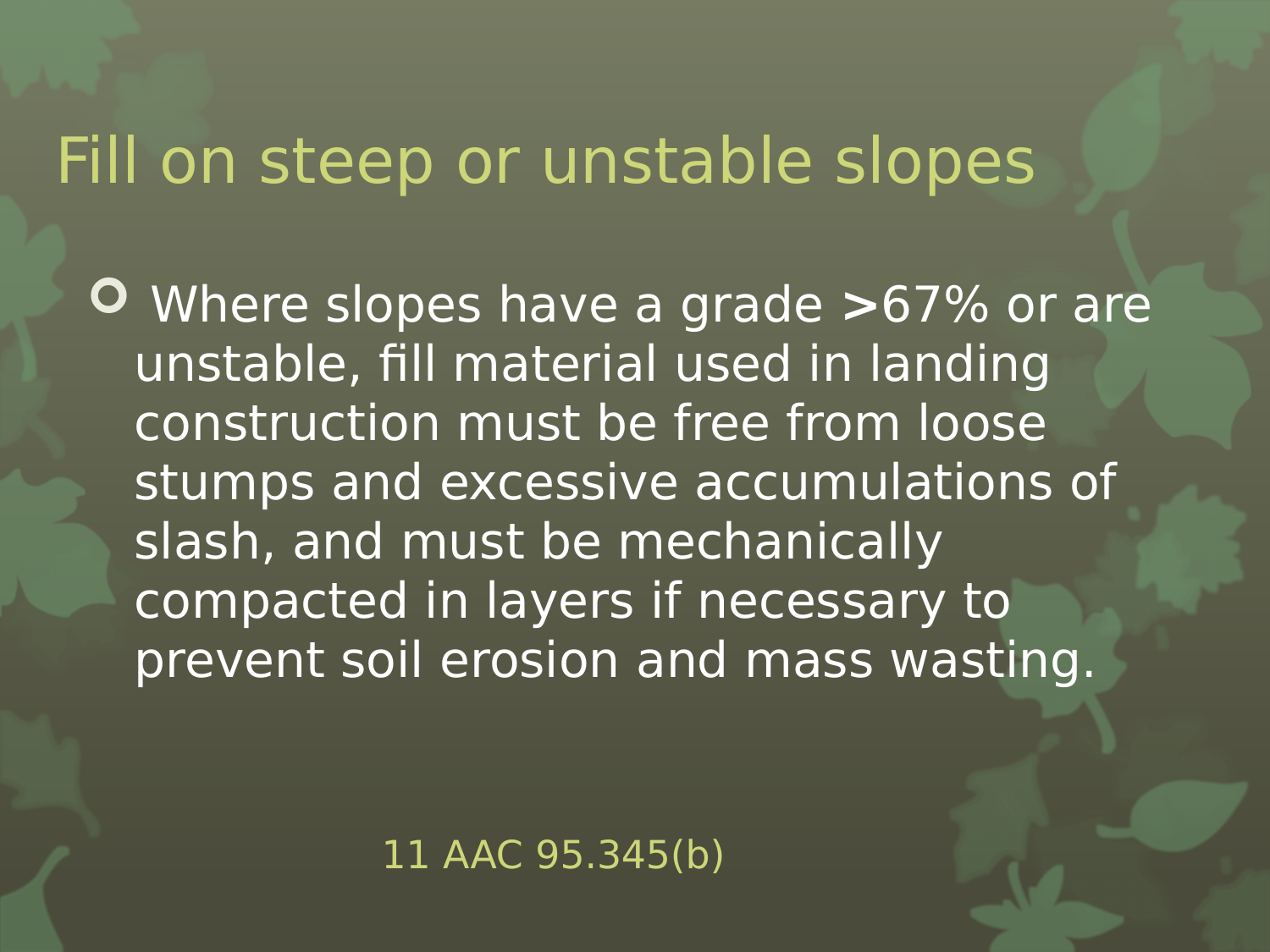

# Fill on steep or unstable slopes
 Where slopes have a grade >67% or are unstable, fill material used in landing construction must be free from loose stumps and excessive accumulations of slash, and must be mechanically compacted in layers if necessary to prevent soil erosion and mass wasting.

										   11 AAC 95.345(b)